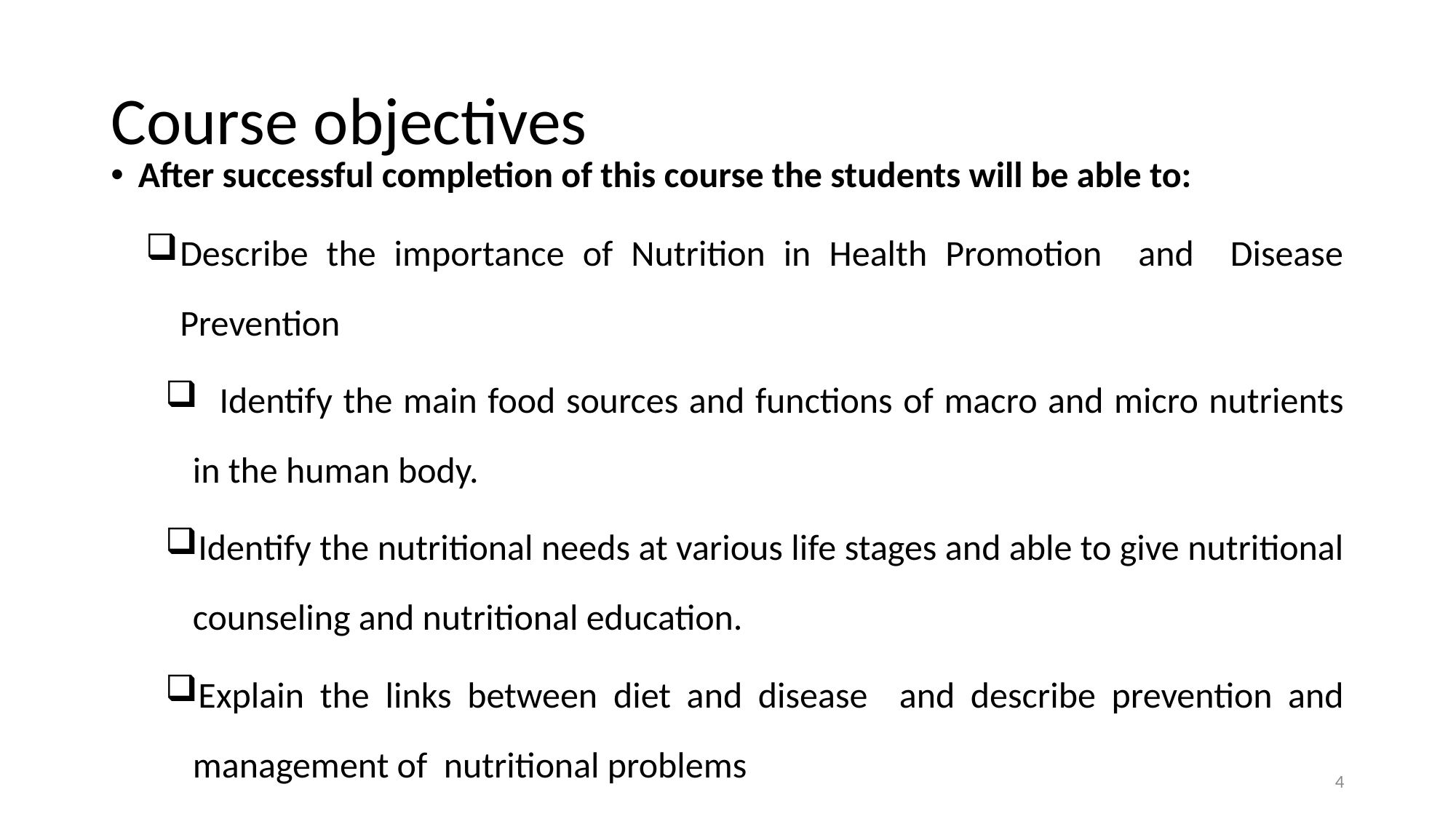

# Course objectives
After successful completion of this course the students will be able to:
Describe the importance of Nutrition in Health Promotion  and  Disease Prevention
  Identify the main food sources and functions of macro and micro nutrients in the human body.
Identify the nutritional needs at various life stages and able to give nutritional counseling and nutritional education.
Explain the links between diet and disease  and describe prevention and management of  nutritional problems

4